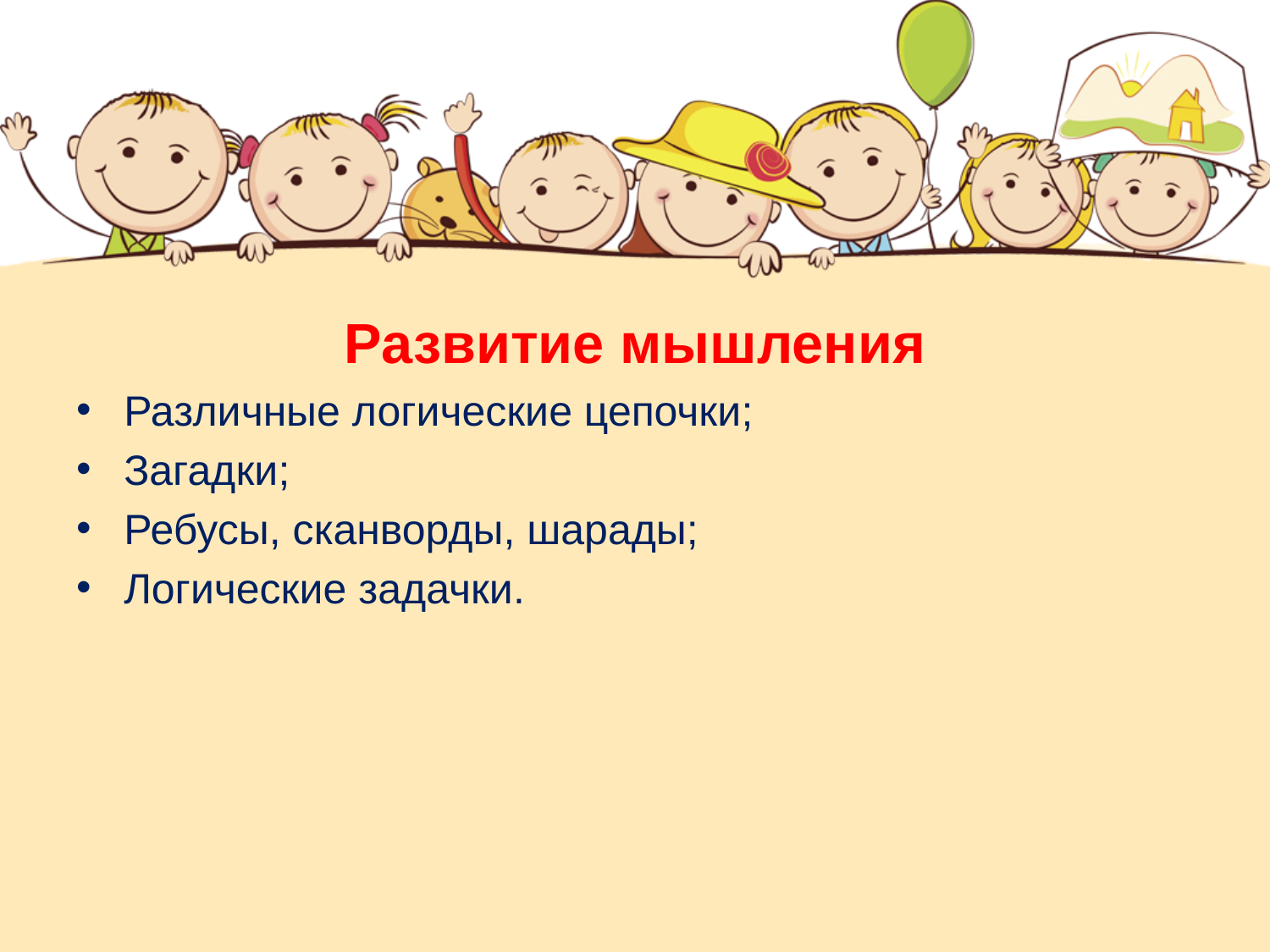

#

Развитие мышления
Различные логические цепочки;
Загадки;
Ребусы, сканворды, шарады;
Логические задачки.